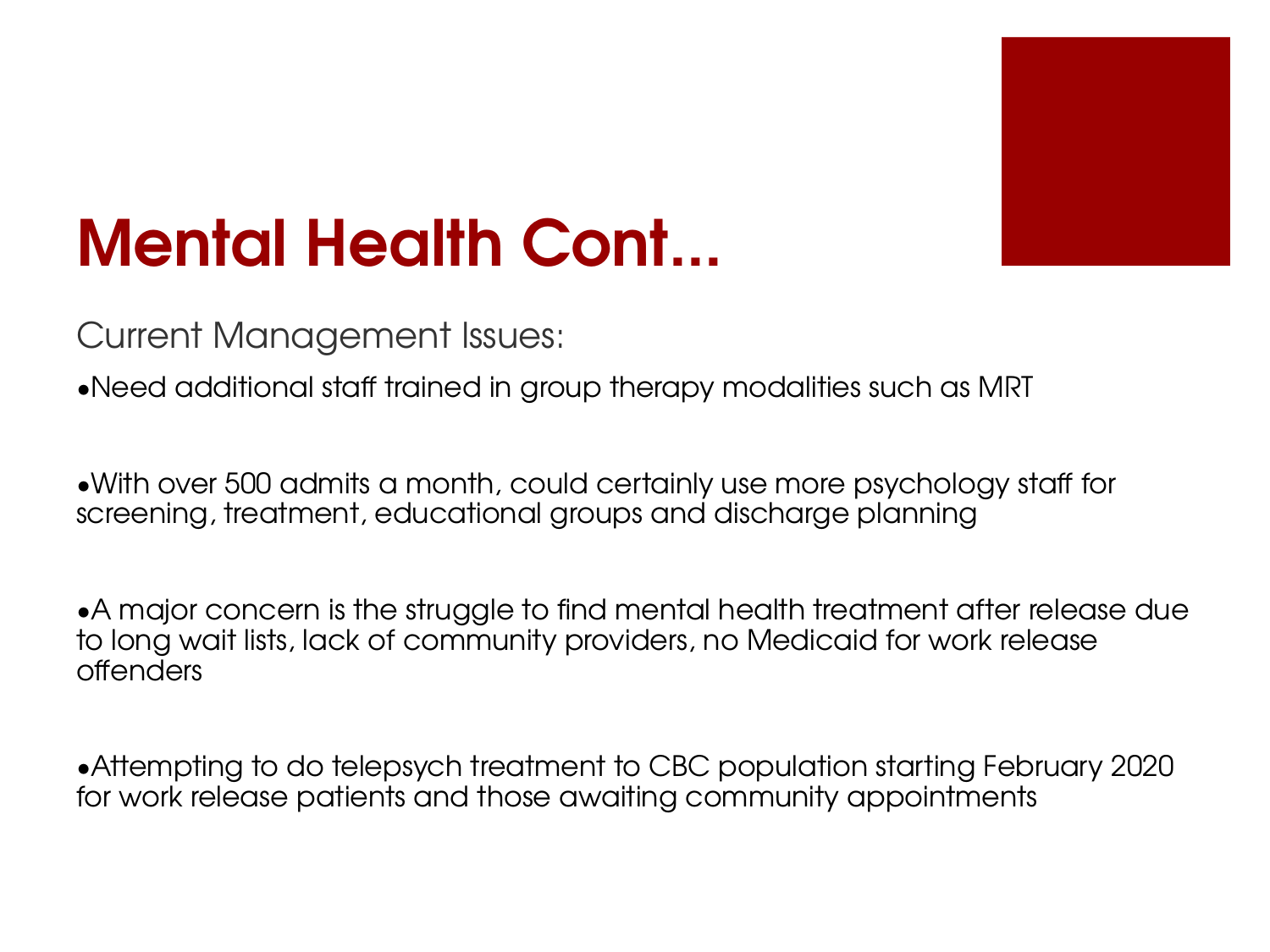

# Mental Health Cont...
Current Management Issues:
•Need additional staff trained in group therapy modalities such as MRT

•With over 500 admits a month, could certainly use more psychology staff for screening, treatment, educational groups and discharge planning

•A major concern is the struggle to find mental health treatment after release due to long wait lists, lack of community providers, no Medicaid for work release offenders

•Attempting to do telepsych treatment to CBC population starting February 2020 for work release patients and those awaiting community appointments